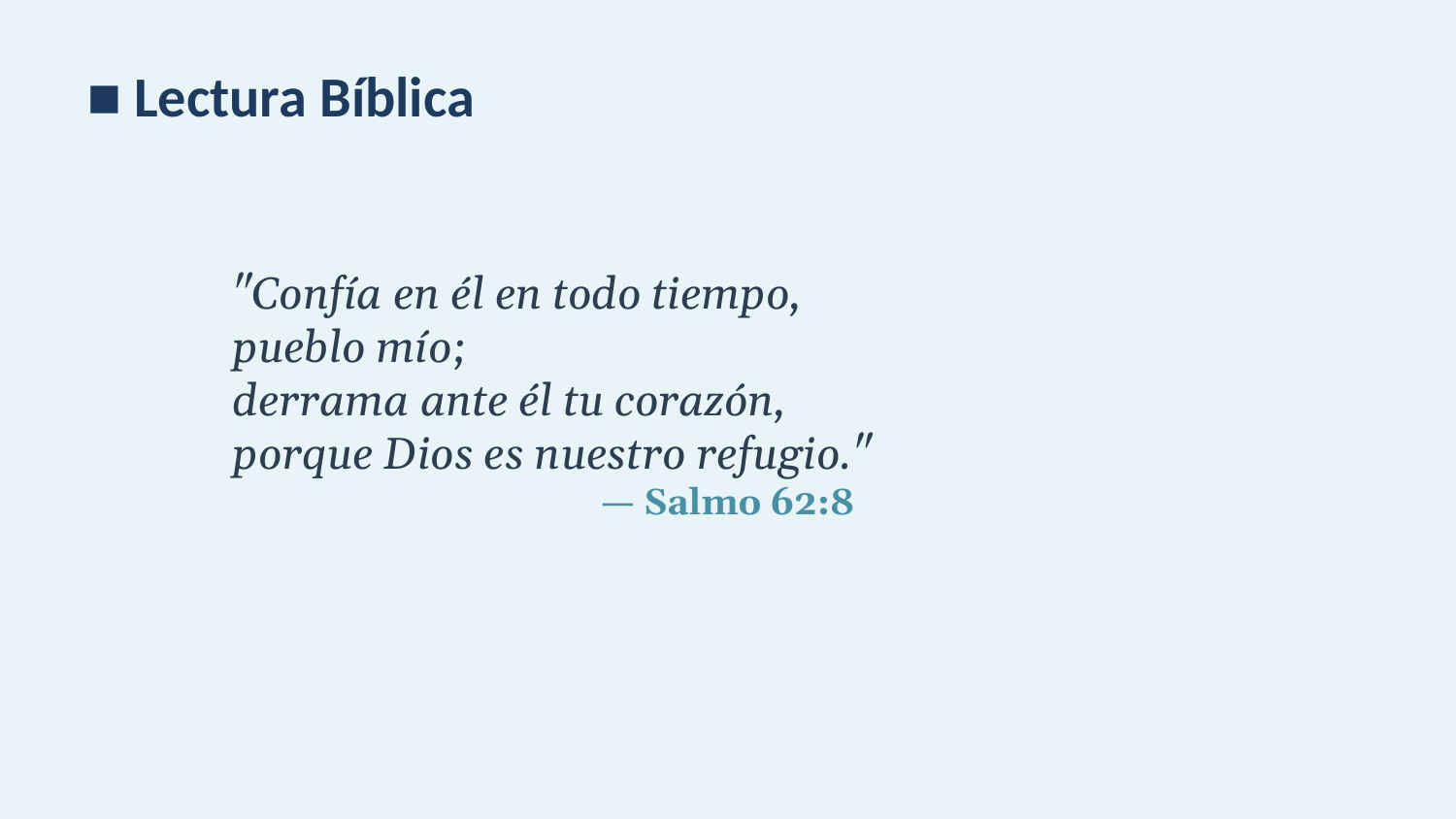

■ Lectura Bíblica
"Confía en él en todo tiempo,
pueblo mío;
derrama ante él tu corazón,
porque Dios es nuestro refugio."
— Salmo 62:8